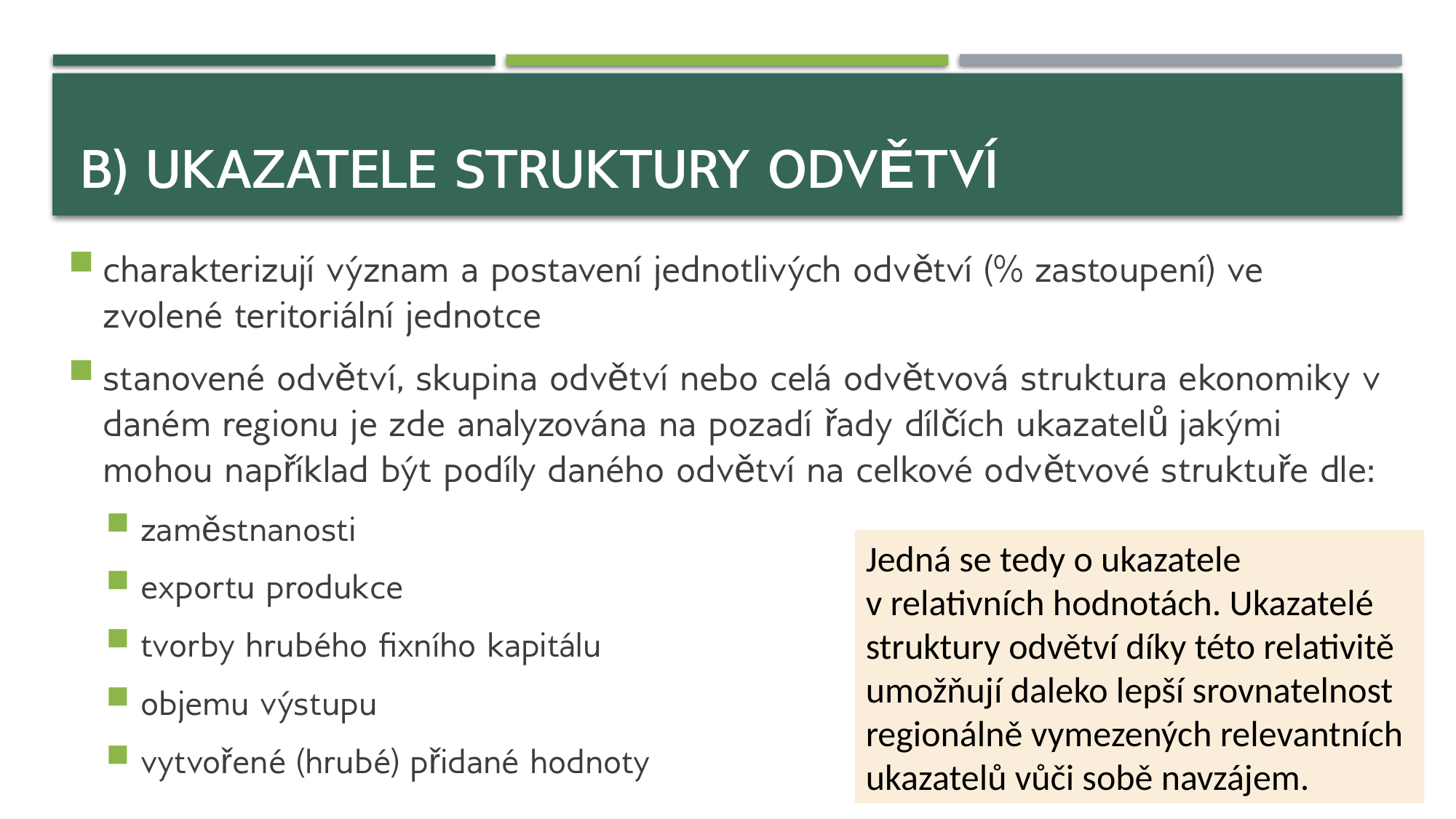

# b) ukazatele struktury odvětví
charakterizují význam a postavení jednotlivých odvětví (% zastoupení) ve zvolené teritoriální jednotce
stanovené odvětví, skupina odvětví nebo celá odvětvová struktura ekonomiky v daném regionu je zde analyzována na pozadí řady dílčích ukazatelů jakými mohou například být podíly daného odvětví na celkové odvětvové struktuře dle:
zaměstnanosti
exportu produkce
tvorby hrubého fixního kapitálu
objemu výstupu
vytvořené (hrubé) přidané hodnoty
Jedná se tedy o ukazatele v relativních hodnotách. Ukazatelé struktury odvětví díky této relativitě umožňují daleko lepší srovnatelnost regionálně vymezených relevantních ukazatelů vůči sobě navzájem.
6